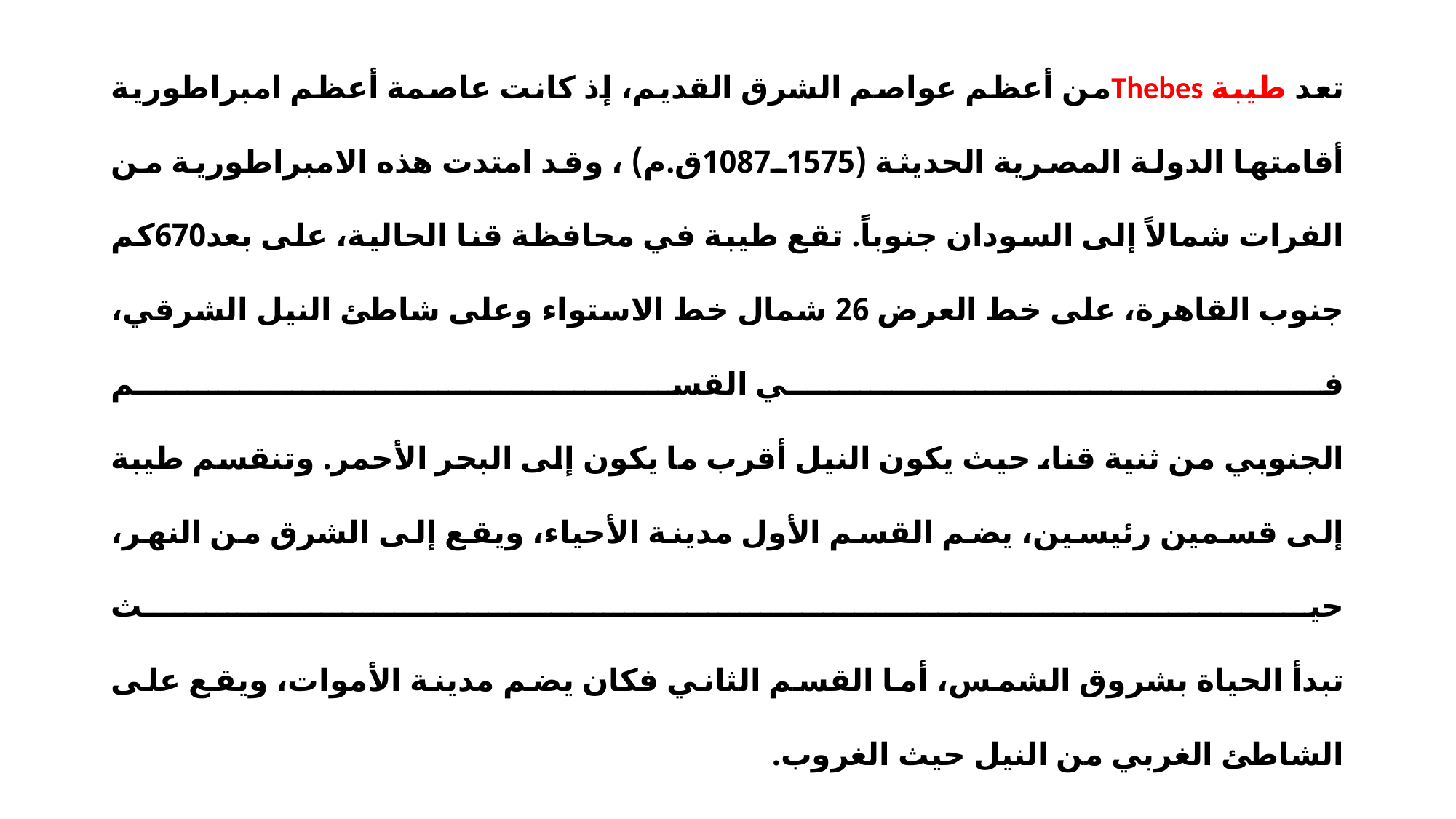

تعد طيبة Thebesمن أعظم عواصم الشرق القديم، إذ كانت عاصمة أعظم امبراطورية
أقامتها الدولة المصرية الحديثة (1575ـ1087ق.م) ، وقد امتدت هذه الامبراطورية من
الفرات شمالاً إلى السودان جنوباً. تقع طيبة في محافظة قنا الحالية، على بعد670كم
جنوب القاهرة، على خط العرض 26 شمال خط الاستواء وعلى شاطئ النيل الشرقي، في القسم
الجنوبي من ثنية قنا، حيث يكون النيل أقرب ما يكون إلى البحر الأحمر. وتنقسم طيبة
إلى قسمين رئيسين، يضم القسم الأول مدينة الأحياء، ويقع إلى الشرق من النهر، حيث
تبدأ الحياة بشروق الشمس، أما القسم الثاني فكان يضم مدينة الأموات، ويقع على
الشاطئ الغربي من النيل حيث الغروب.